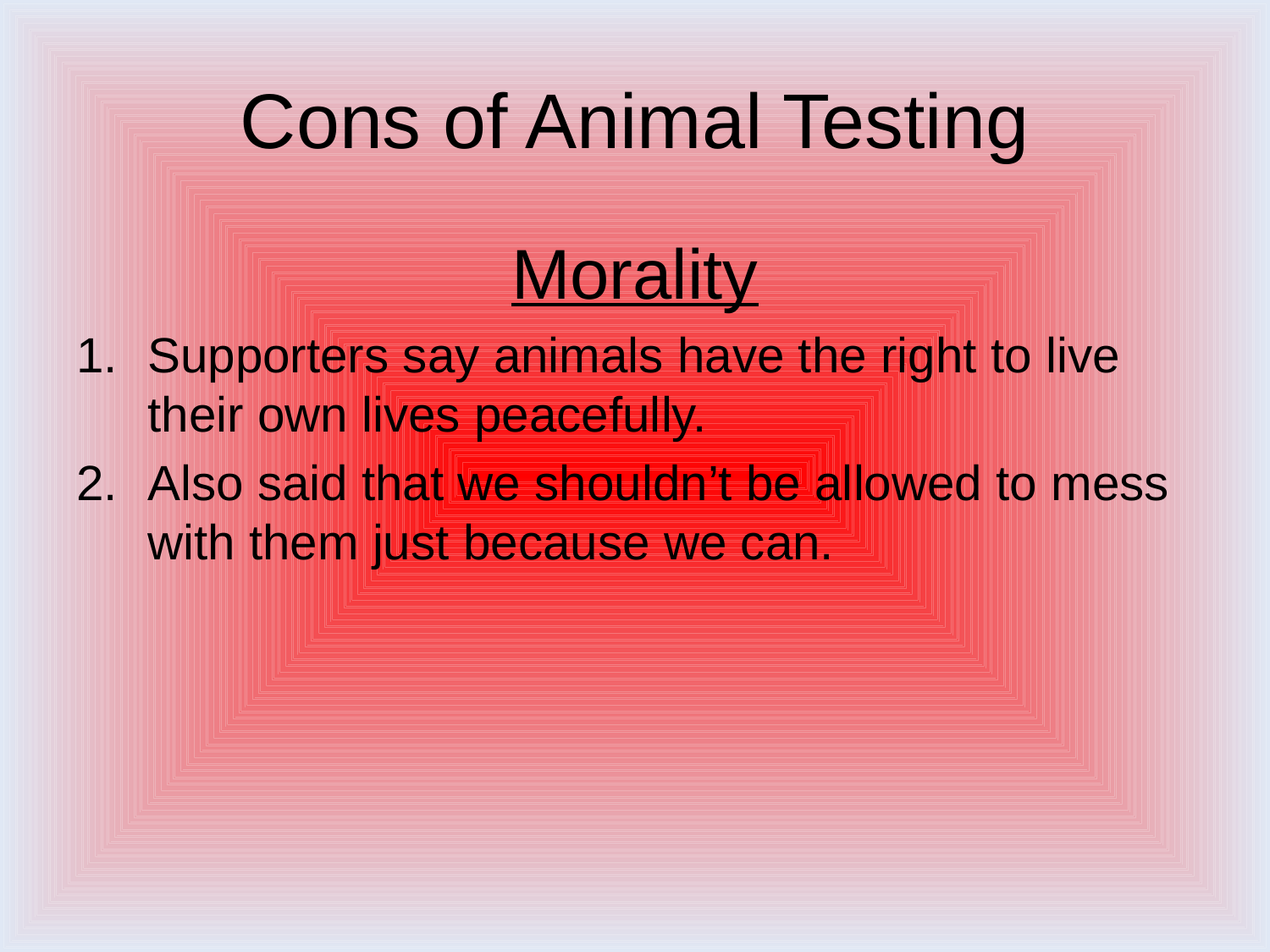

# Cons of Animal Testing
Morality
Supporters say animals have the right to live their own lives peacefully.
Also said that we shouldn’t be allowed to mess with them just because we can.